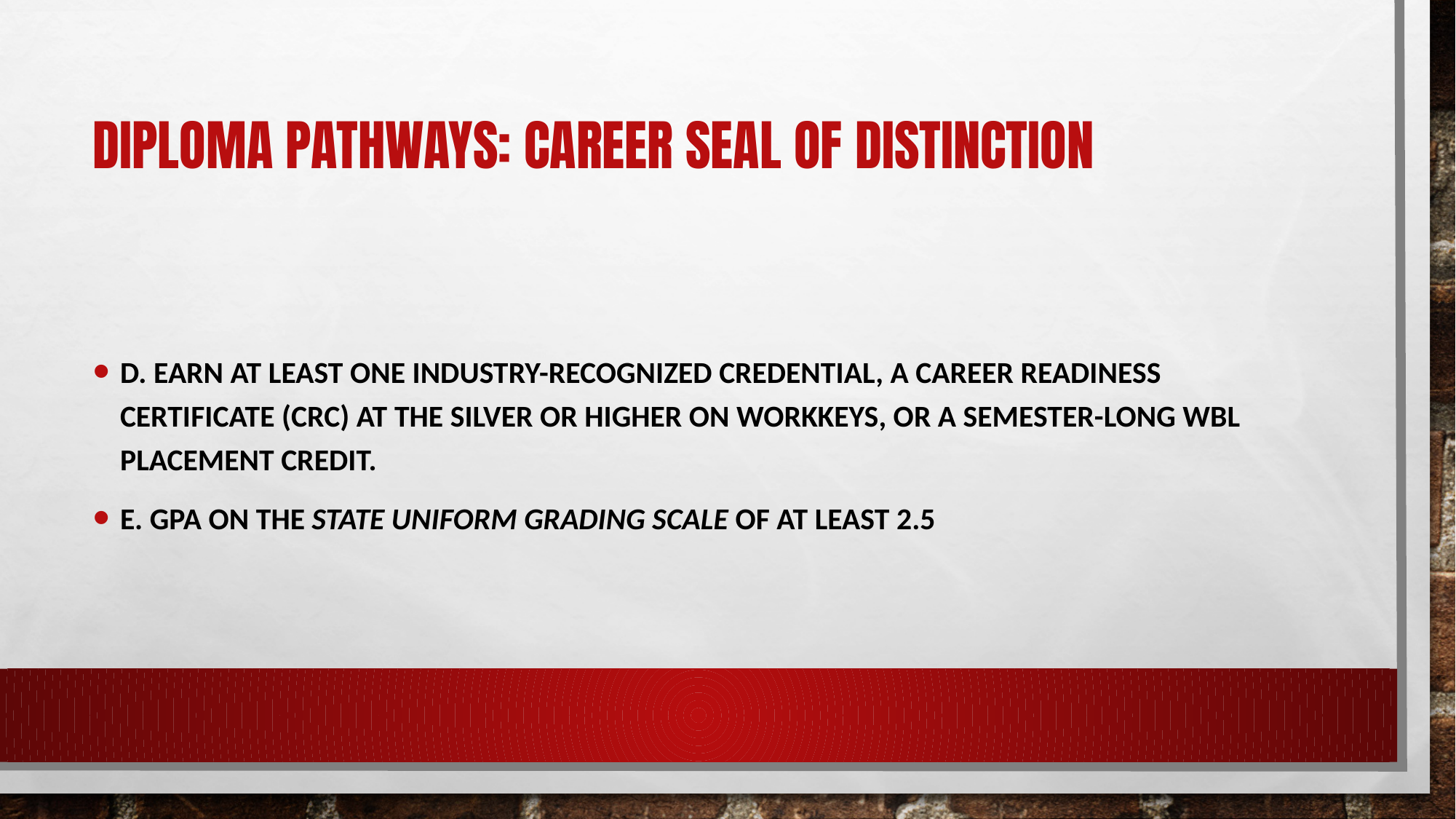

# Diploma Pathways: Career Seal of distinction

D. Earn at least one industry-recognized credential, a Career Readiness Certificate (CRC) at the Silver or higher on WorkKeys, or a semester-long WBL placement credit.
E. GPA on the State Uniform Grading Scale of at least 2.5